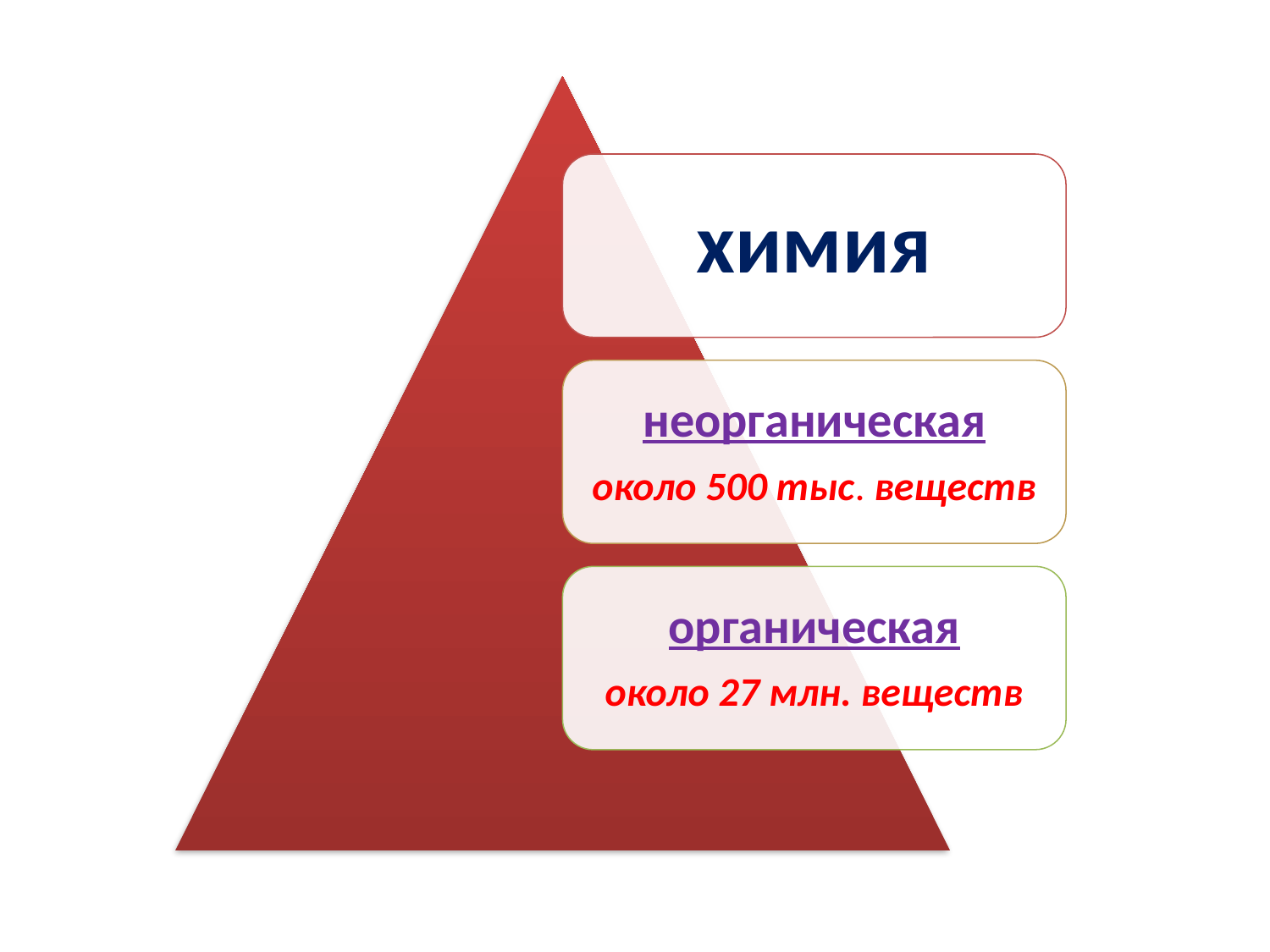

химия
неорганическая
около 500 тыс. веществ
органическая
около 27 млн. веществ